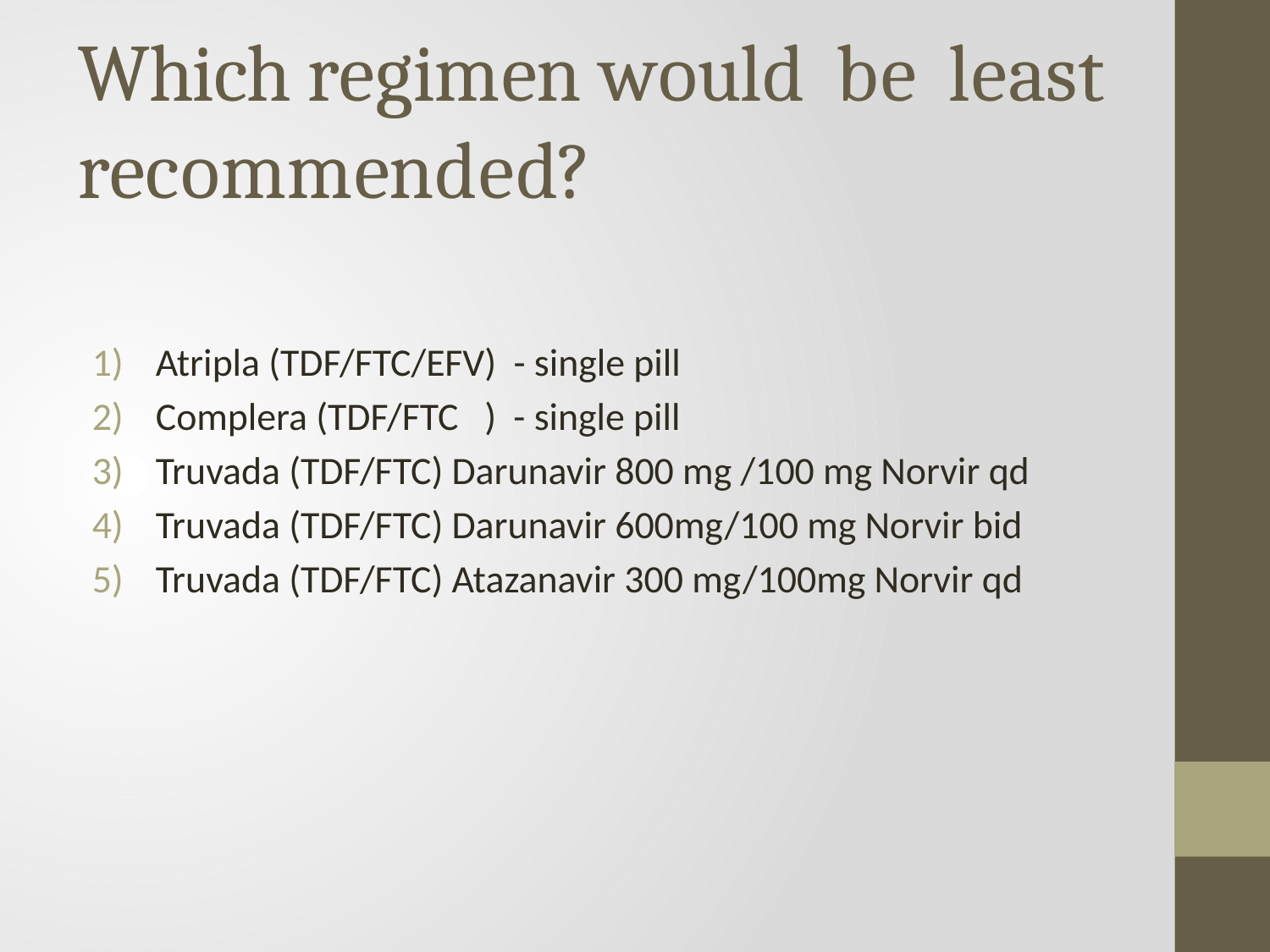

# Which regimen would  be  least recommended?

Atripla (TDF/FTC/EFV)  - single pill
Complera (TDF/FTC   )  - single pill
Truvada (TDF/FTC) Darunavir 800 mg /100 mg Norvir qd
Truvada (TDF/FTC) Darunavir 600mg/100 mg Norvir bid
Truvada (TDF/FTC) Atazanavir 300 mg/100mg Norvir qd